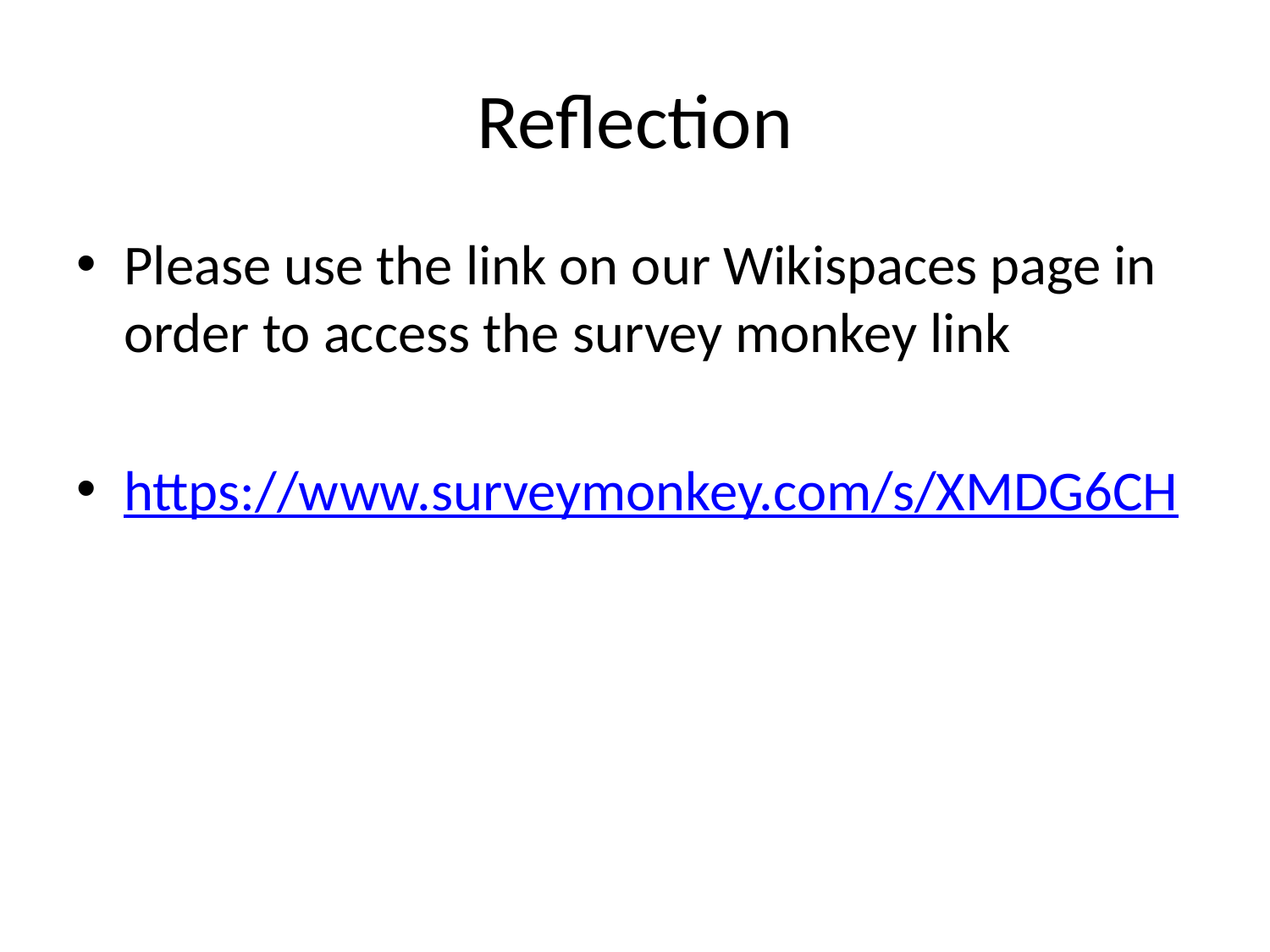

# Reflection
Please use the link on our Wikispaces page in order to access the survey monkey link

https://www.surveymonkey.com/s/XMDG6CH